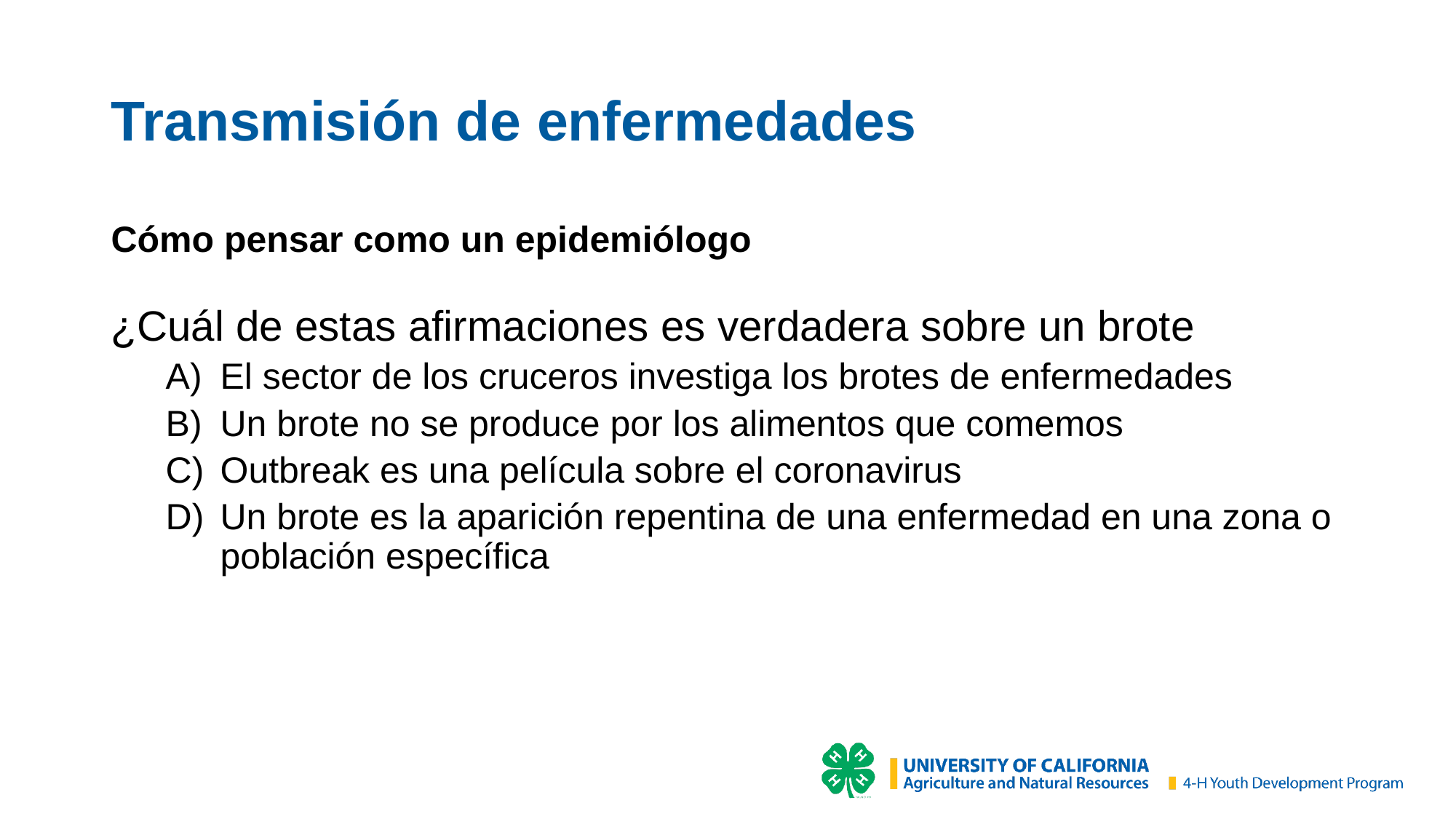

# Transmisión de enfermedades
Cómo pensar como un epidemiólogo
¿Cuál de estas afirmaciones es verdadera sobre un brote
El sector de los cruceros investiga los brotes de enfermedades
Un brote no se produce por los alimentos que comemos
Outbreak es una película sobre el coronavirus
Un brote es la aparición repentina de una enfermedad en una zona o población específica